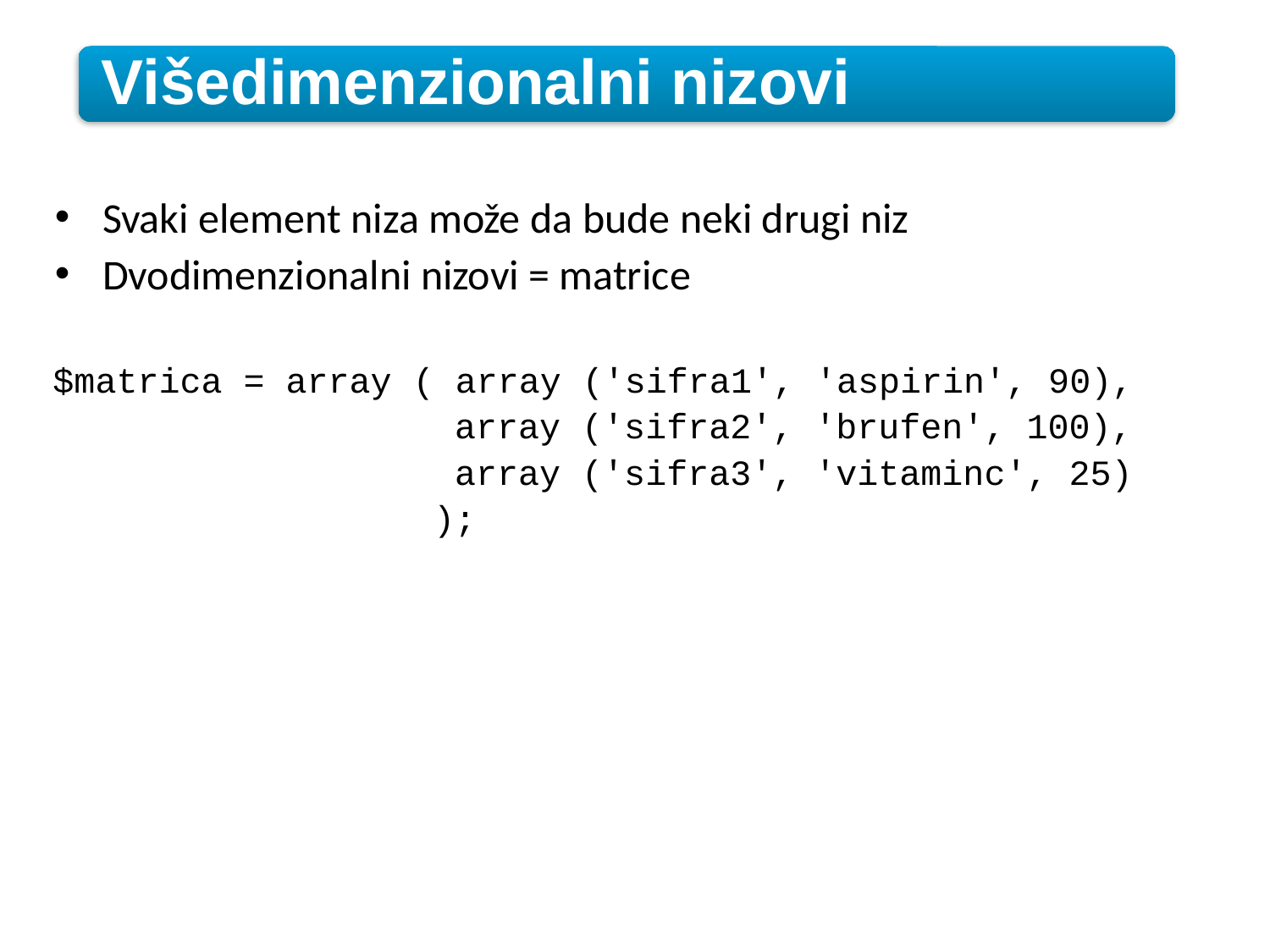

Višedimenzionalni nizovi
Svaki element niza može da bude neki drugi niz
Dvodimenzionalni nizovi = matrice
$matrica = array ( array ('sifra1', 'aspirin', 90),
array ('sifra2', 'brufen', 100),
array ('sifra3', 'vitaminc', 25)
);
0